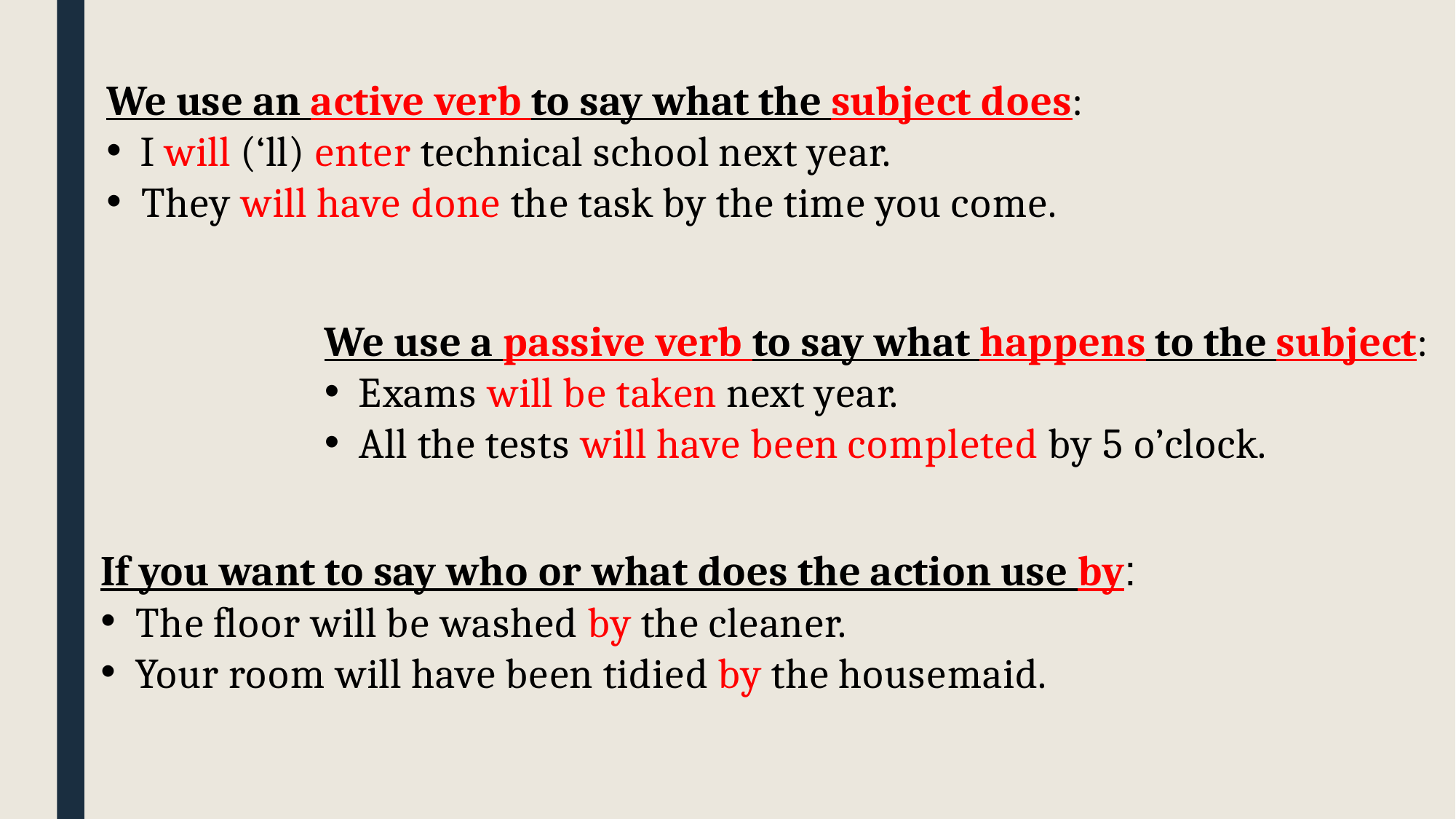

We use an active verb to say what the subject does:
I will (‘ll) enter technical school next year.
They will have done the task by the time you come.

We use a passive verb to say what happens to the subject:
Exams will be taken next year.
All the tests will have been completed by 5 o’clock.
If you want to say who or what does the action use by:
The floor will be washed by the cleaner.
Your room will have been tidied by the housemaid.